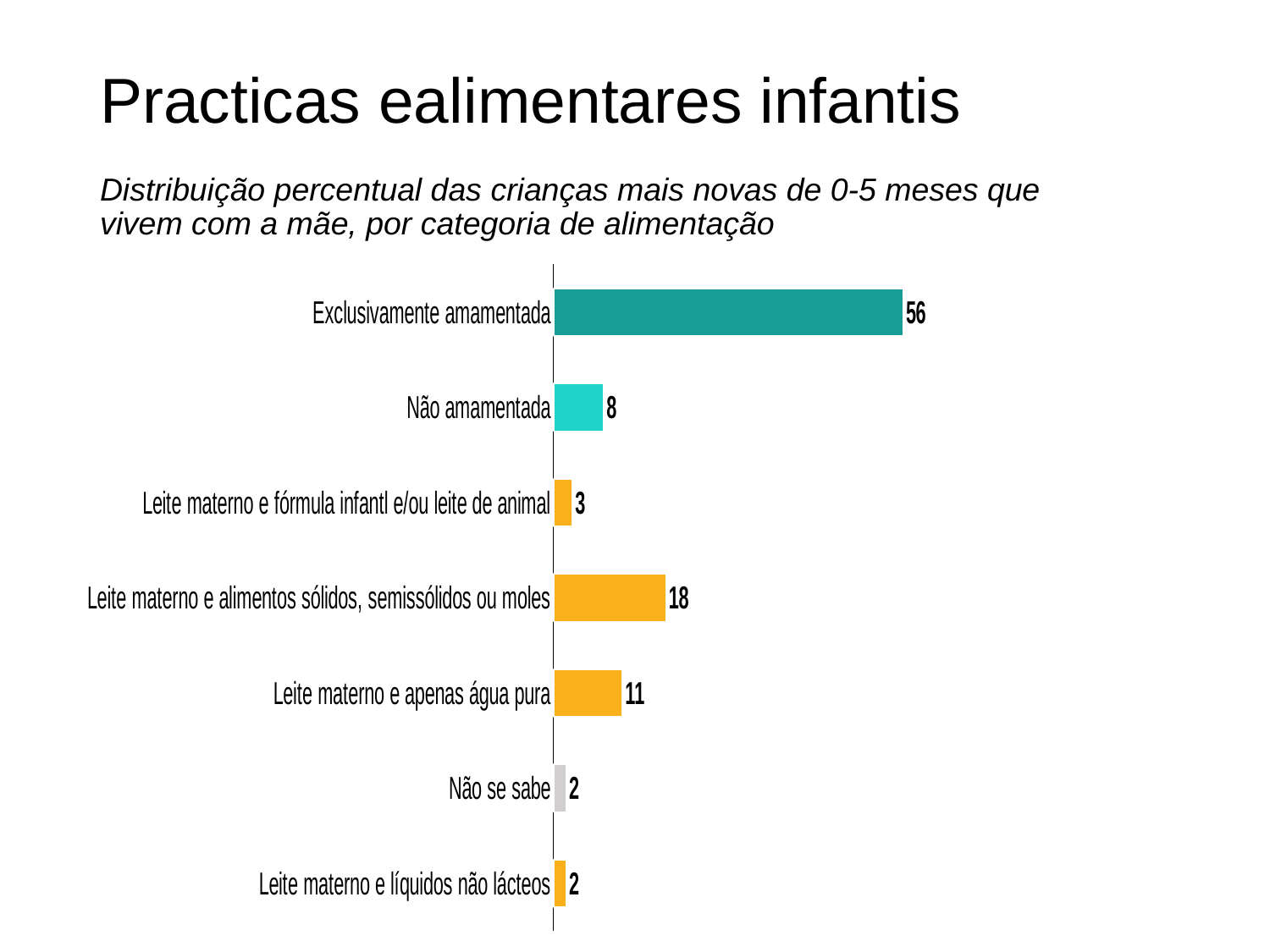

# Practicas ealimentares infantis
Distribuição percentual das crianças mais novas de 0-5 meses que vivem com a mãe, por categoria de alimentação

### Chart

| Category | Sales |
|---|---|
| Leite materno e líquidos não lácteos | 2.0 |
| Não se sabe | 2.0 |
| Leite materno e apenas água pura | 11.0 |
| Leite materno e alimentos sólidos, semissólidos ou moles | 18.0 |
| Leite materno e fórmula infantl e/ou leite de animal | 3.0 |
| Não amamentada | 8.0 |
| Exclusivamente amamentada | 56.0 |